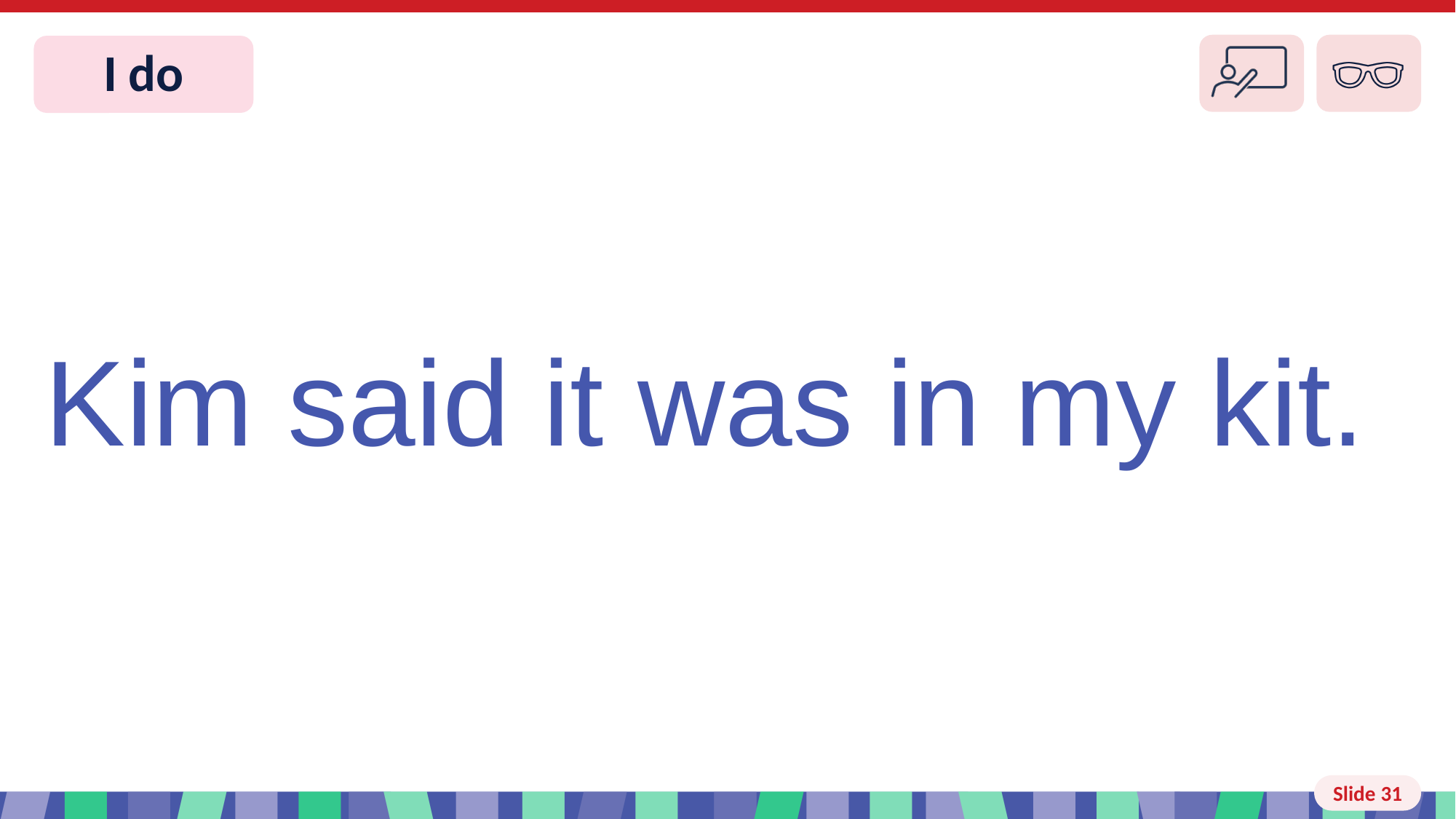

# Slide 32 I do
Kim said it was in my kit.